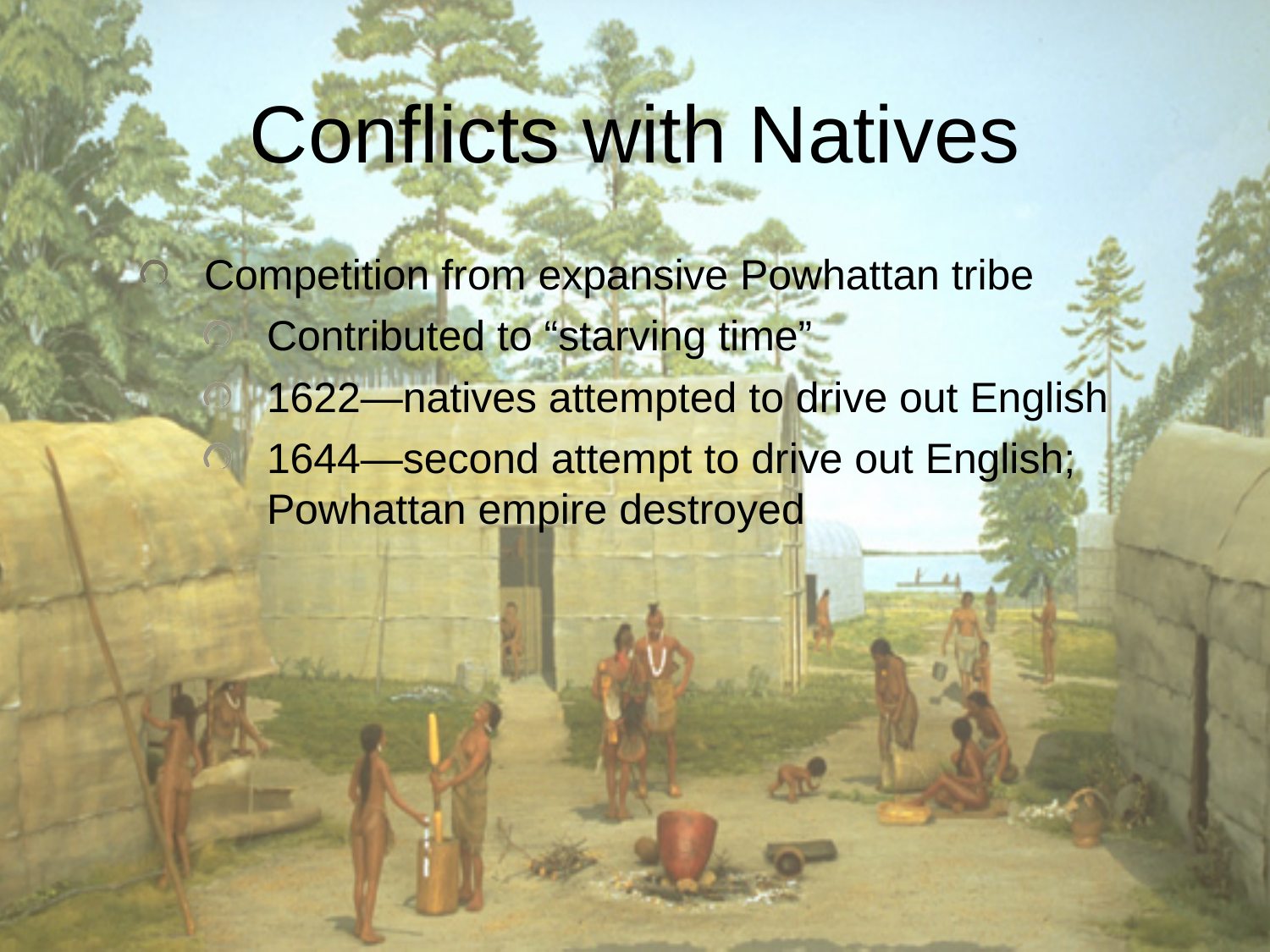

# Conflicts with Natives
Competition from expansive Powhattan tribe
Contributed to “starving time”
1622—natives attempted to drive out English
1644—second attempt to drive out English; Powhattan empire destroyed